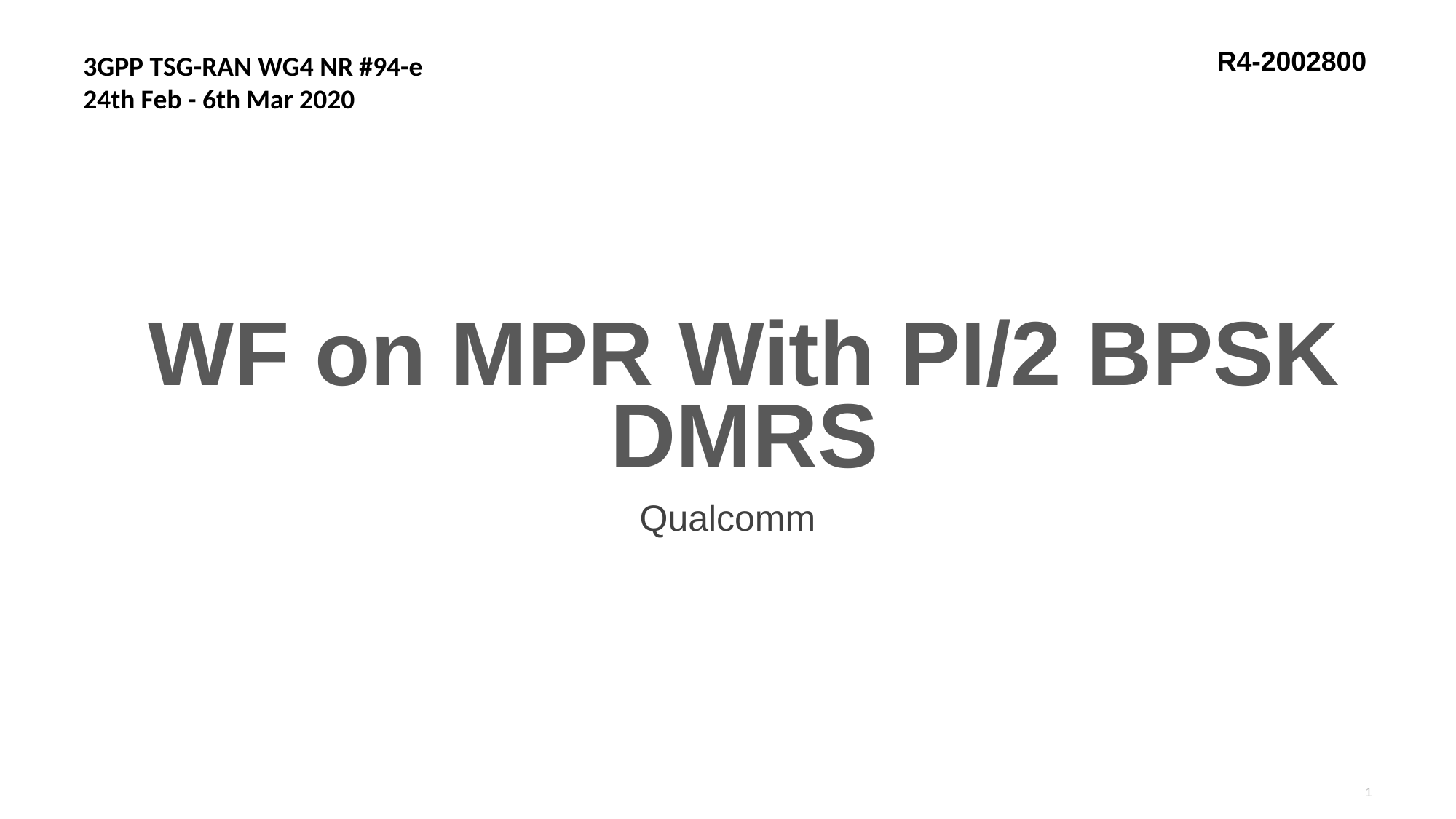

R4-2002800
3GPP TSG-RAN WG4 NR #94-e
24th Feb - 6th Mar 2020
# WF on MPR With PI/2 BPSK DMRS
Qualcomm